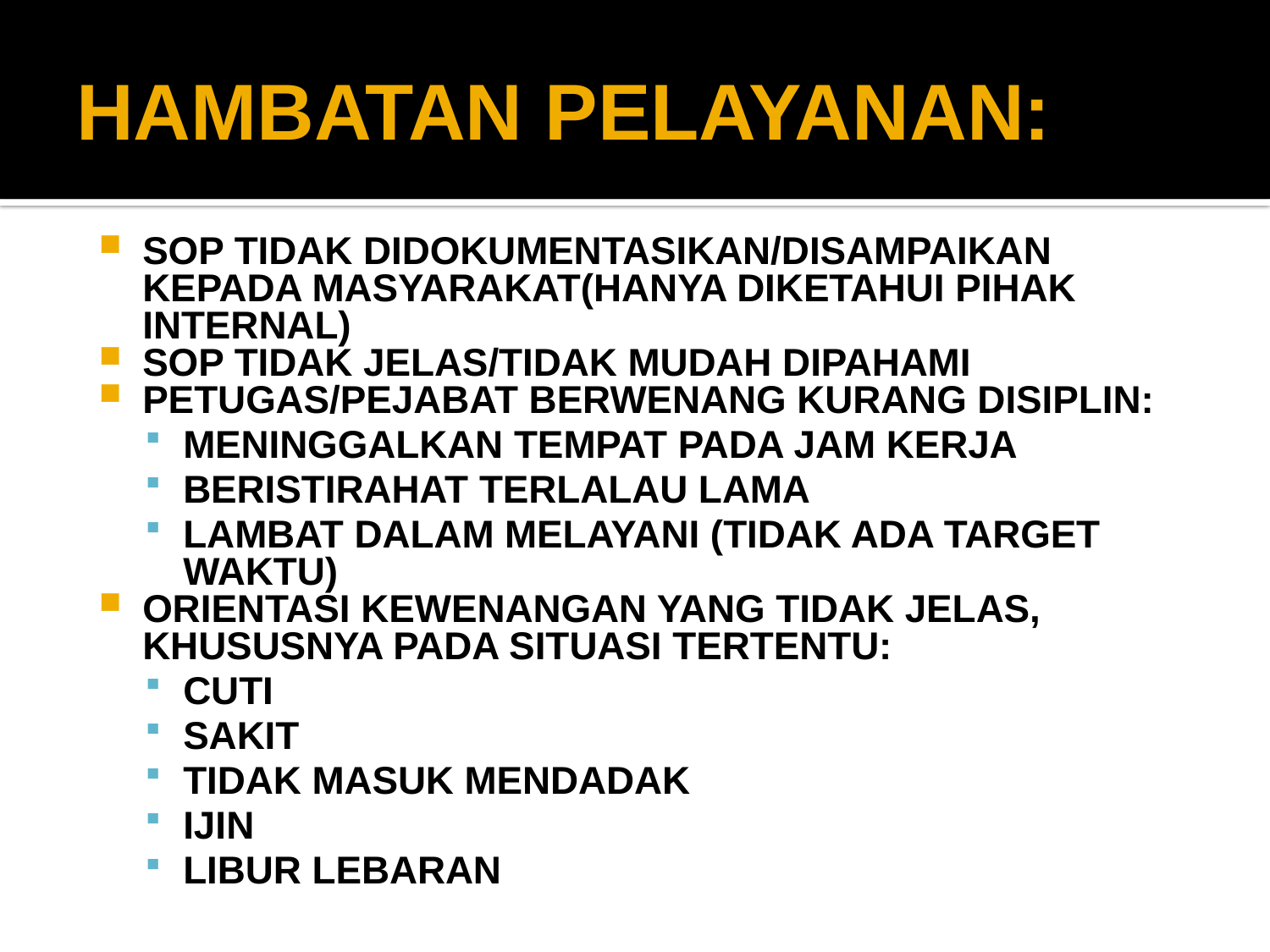

# HAMBATAN PELAYANAN:
SOP TIDAK DIDOKUMENTASIKAN/DISAMPAIKAN KEPADA MASYARAKAT(HANYA DIKETAHUI PIHAK INTERNAL)
SOP TIDAK JELAS/TIDAK MUDAH DIPAHAMI
PETUGAS/PEJABAT BERWENANG KURANG DISIPLIN:
MENINGGALKAN TEMPAT PADA JAM KERJA
BERISTIRAHAT TERLALAU LAMA
LAMBAT DALAM MELAYANI (TIDAK ADA TARGET WAKTU)
ORIENTASI KEWENANGAN YANG TIDAK JELAS, KHUSUSNYA PADA SITUASI TERTENTU:
CUTI
SAKIT
TIDAK MASUK MENDADAK
IJIN
LIBUR LEBARAN